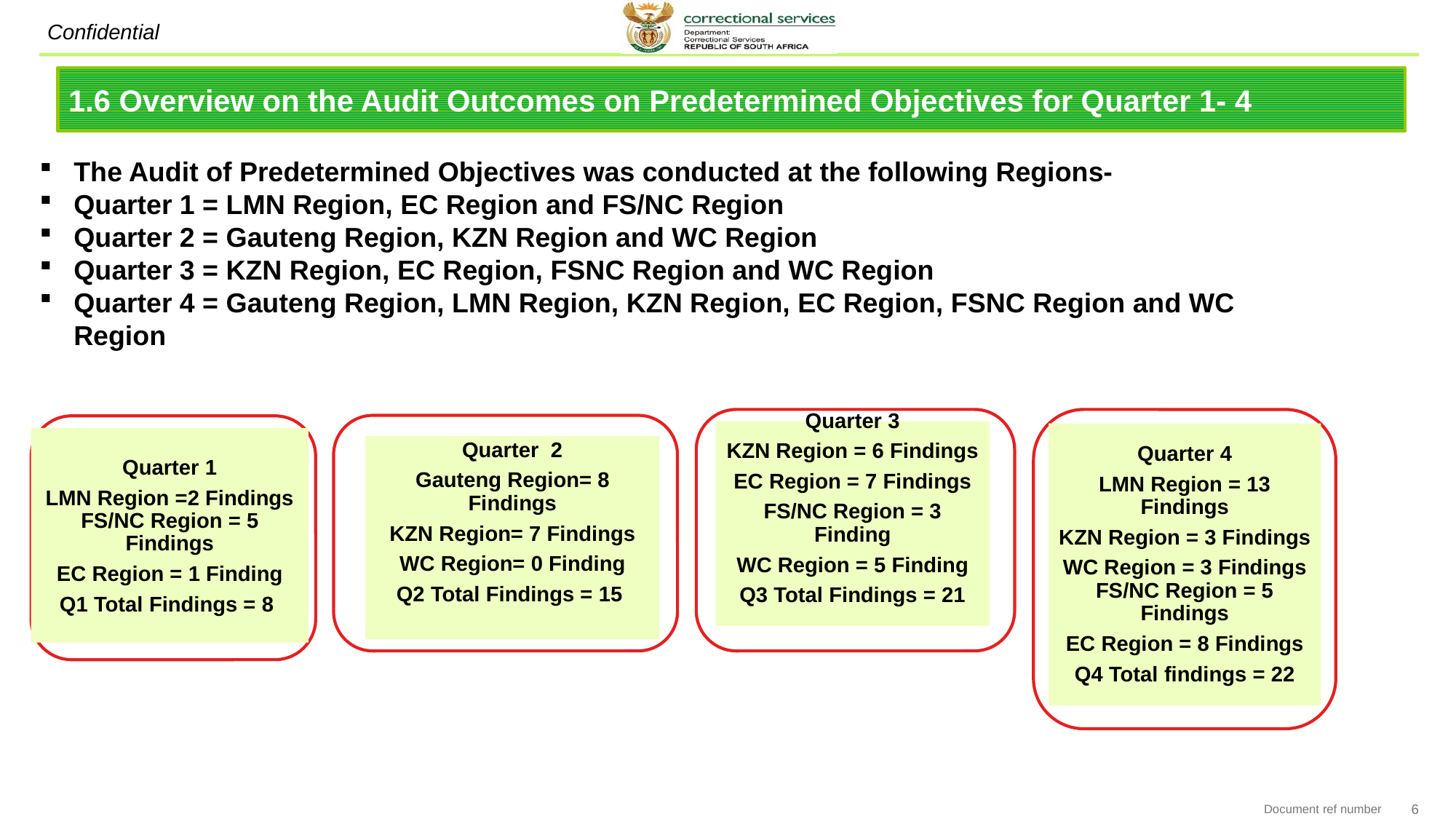

1.6 Overview on the Audit Outcomes on Predetermined Objectives for Quarter 1- 4
The Audit of Predetermined Objectives was conducted at the following Regions-
Quarter 1 = LMN Region, EC Region and FS/NC Region
Quarter 2 = Gauteng Region, KZN Region and WC Region
Quarter 3 = KZN Region, EC Region, FSNC Region and WC Region
Quarter 4 = Gauteng Region, LMN Region, KZN Region, EC Region, FSNC Region and WC Region

Quarter 3
KZN Region = 6 Findings
EC Region = 7 Findings
FS/NC Region = 3 Finding
WC Region = 5 Finding
Q3 Total Findings = 21

Quarter 4
LMN Region = 13 Findings
KZN Region = 3 Findings
WC Region = 3 Findings FS/NC Region = 5 Findings
EC Region = 8 Findings
Q4 Total findings = 22

Quarter  2
Gauteng Region= 8 Findings
KZN Region= 7 Findings
WC Region= 0 Finding
Q2 Total Findings = 15

Quarter 1
LMN Region =2 Findings FS/NC Region = 5 Findings
EC Region = 1 Finding
Q1 Total Findings = 8